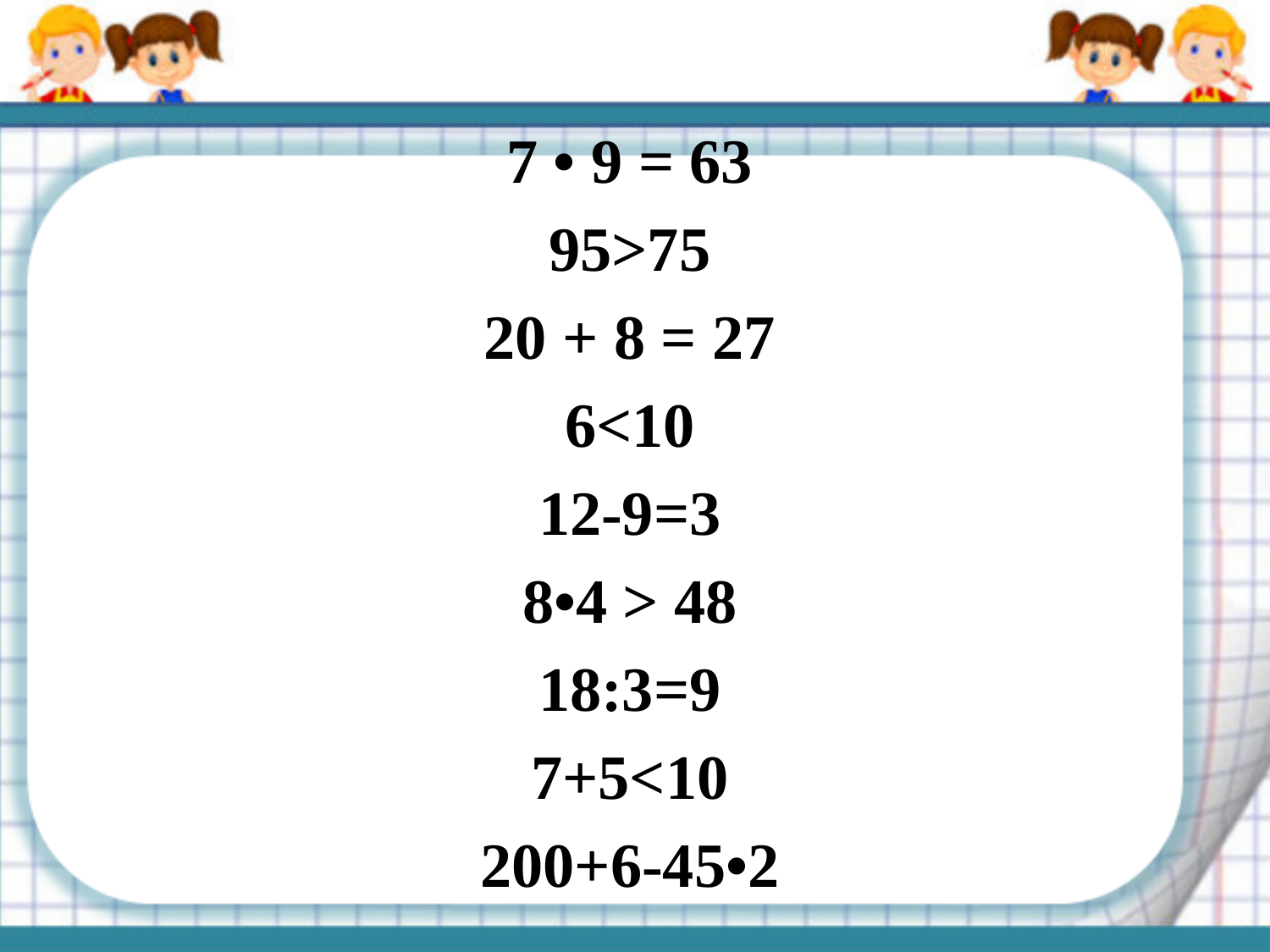

7 • 9 = 63
95>75
20 + 8 = 27
6<10
12-9=3
8•4 > 48
18:3=9
7+5<10
200+6-45•2